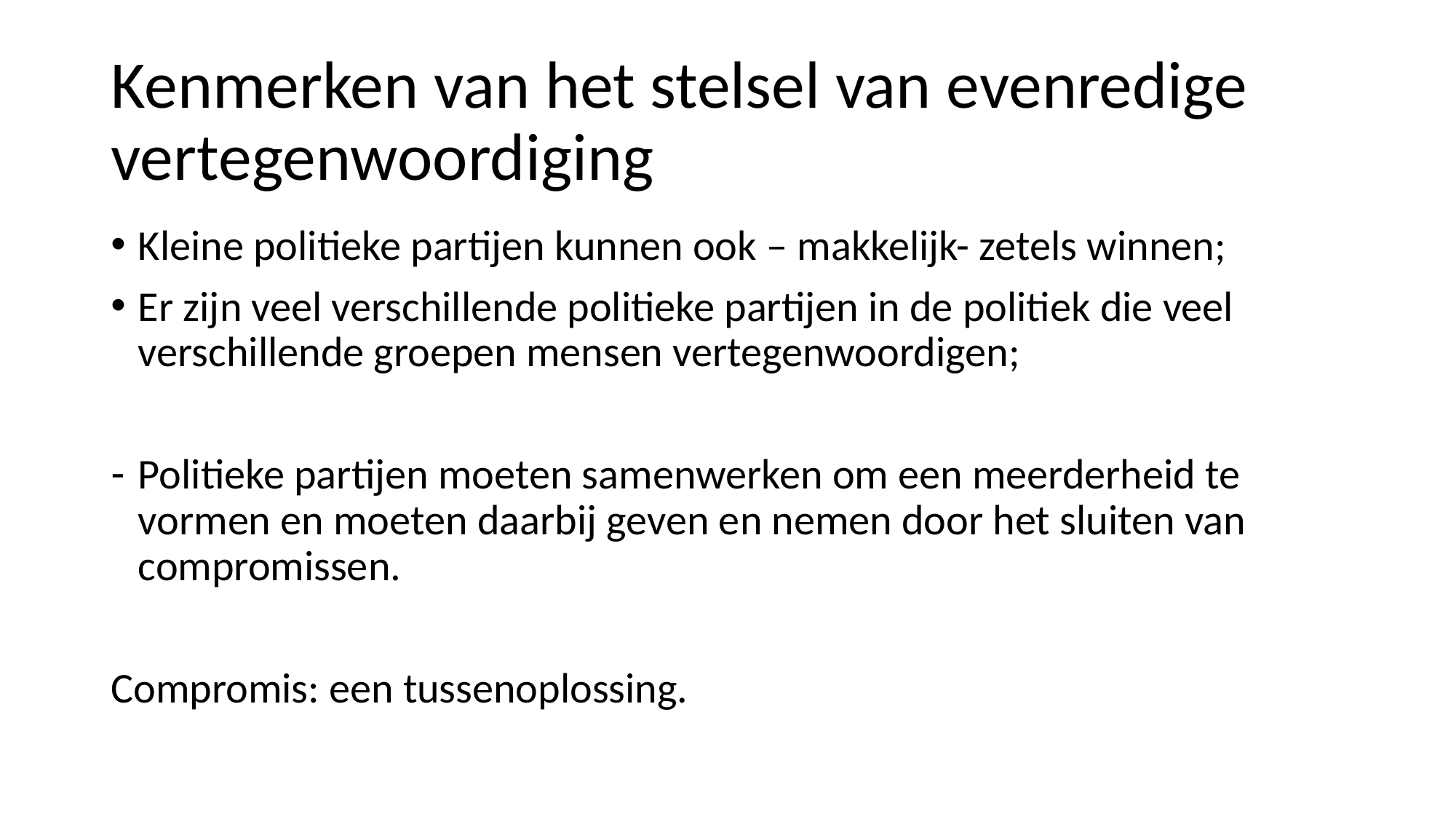

# Kenmerken van het stelsel van evenredige vertegenwoordiging
Kleine politieke partijen kunnen ook – makkelijk- zetels winnen;
Er zijn veel verschillende politieke partijen in de politiek die veel verschillende groepen mensen vertegenwoordigen;

Politieke partijen moeten samenwerken om een meerderheid te vormen en moeten daarbij geven en nemen door het sluiten van compromissen.

Compromis: een tussenoplossing.